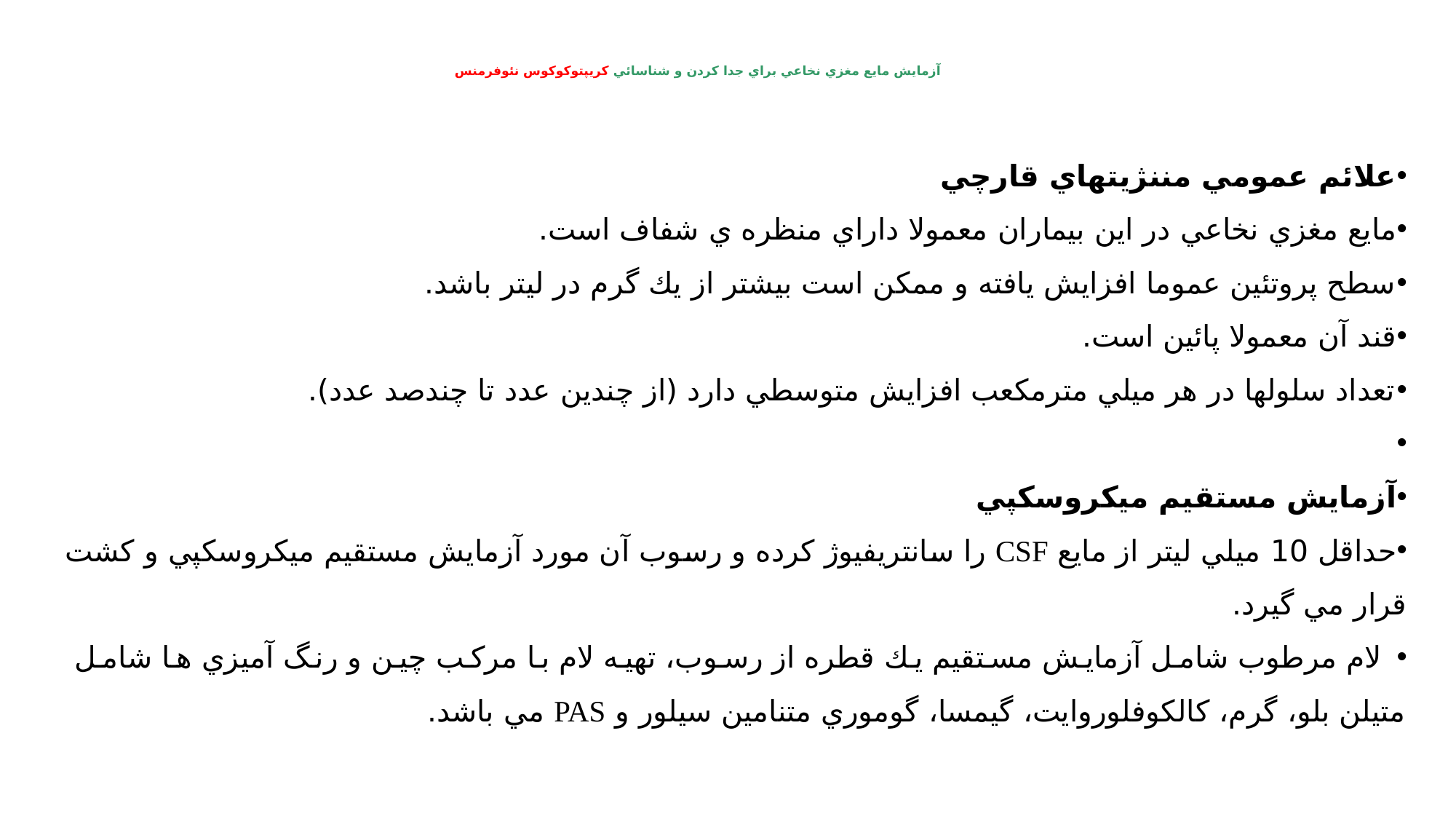

# آزمايش مايع مغزي نخاعي براي جدا كردن و شناسائي كريپتوكوكوس نئوفرمنس

علائم عمومي مننژيتهاي قارچي
مايع مغزي نخاعي در اين بيماران معمولا داراي منظره ي شفاف است.
سطح پروتئين عموما افزايش يافته و ممكن است بيشتر از يك گرم در ليتر باشد.
قند آن معمولا پائين است.
تعداد سلولها در هر ميلي مترمكعب افزايش متوسطي دارد (از چندين عدد تا چندصد عدد).

آزمايش مستقيم ميكروسكپي
حداقل 10 ميلي ليتر از مايع CSF را سانتريفيوژ كرده و رسوب آن مورد آزمايش مستقيم ميكروسكپي و كشت قرار مي گیرد.
 لام مرطوب شامل آزمايش مستقيم يك قطره از رسوب، تهيه لام با مركب چين و رنگ آميزي ها شامل  متيلن بلو، گرم، كالكوفلوروايت، گيمسا، گوموري متنامين سيلور و PAS مي باشد.